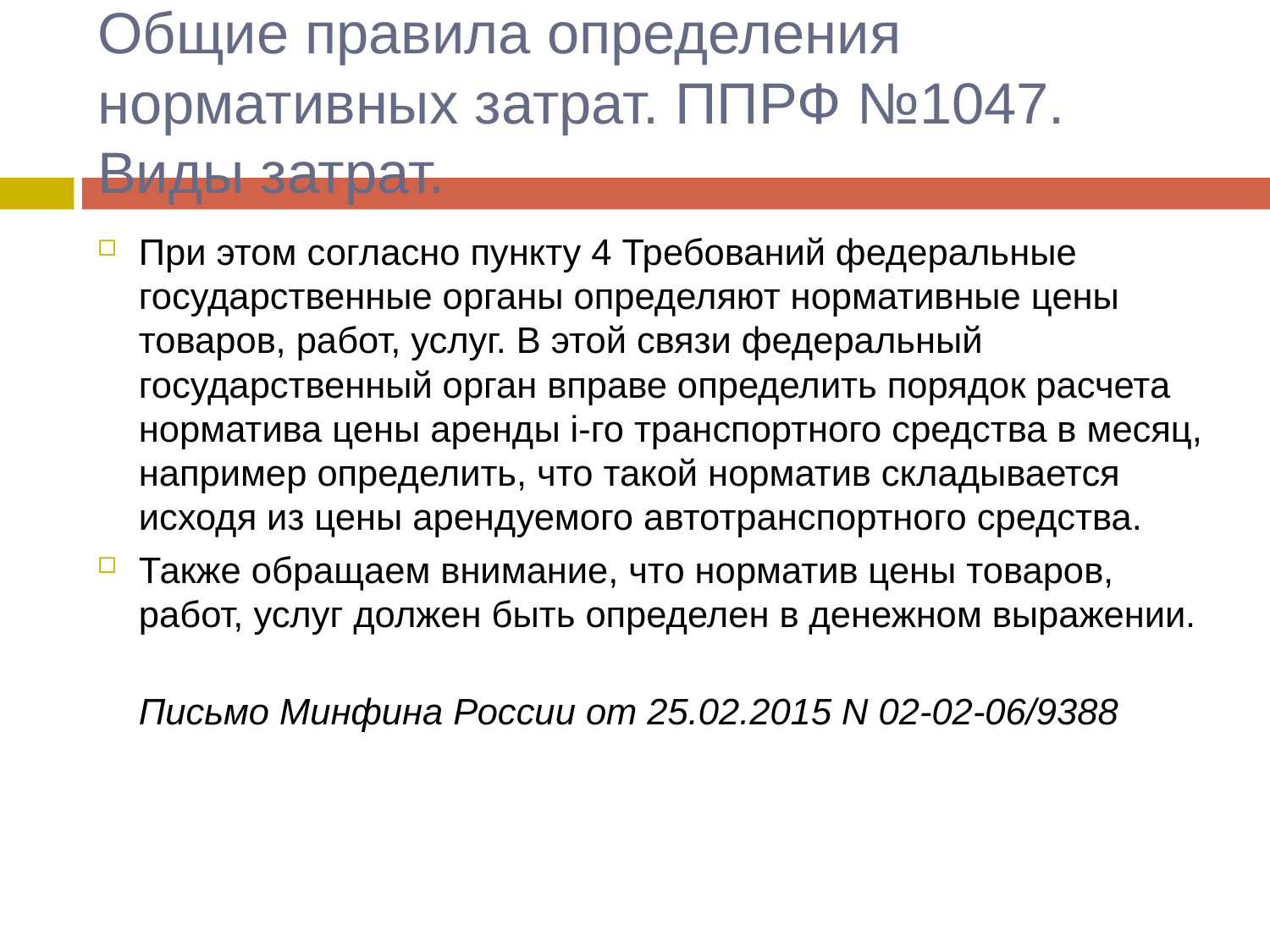

# Общие правила определения нормативных затрат. ППРФ №1047. Виды затрат.
При этом согласно пункту 4 Требований федеральные государственные органы определяют нормативные цены товаров, работ, услуг. В этой связи федеральный государственный орган вправе определить порядок расчета норматива цены аренды i-го транспортного средства в месяц, например определить, что такой норматив складывается исходя из цены арендуемого автотранспортного средства.
Также обращаем внимание, что норматив цены товаров, работ, услуг должен быть определен в денежном выражении.
Письмо Минфина России от 25.02.2015 N 02-02-06/9388